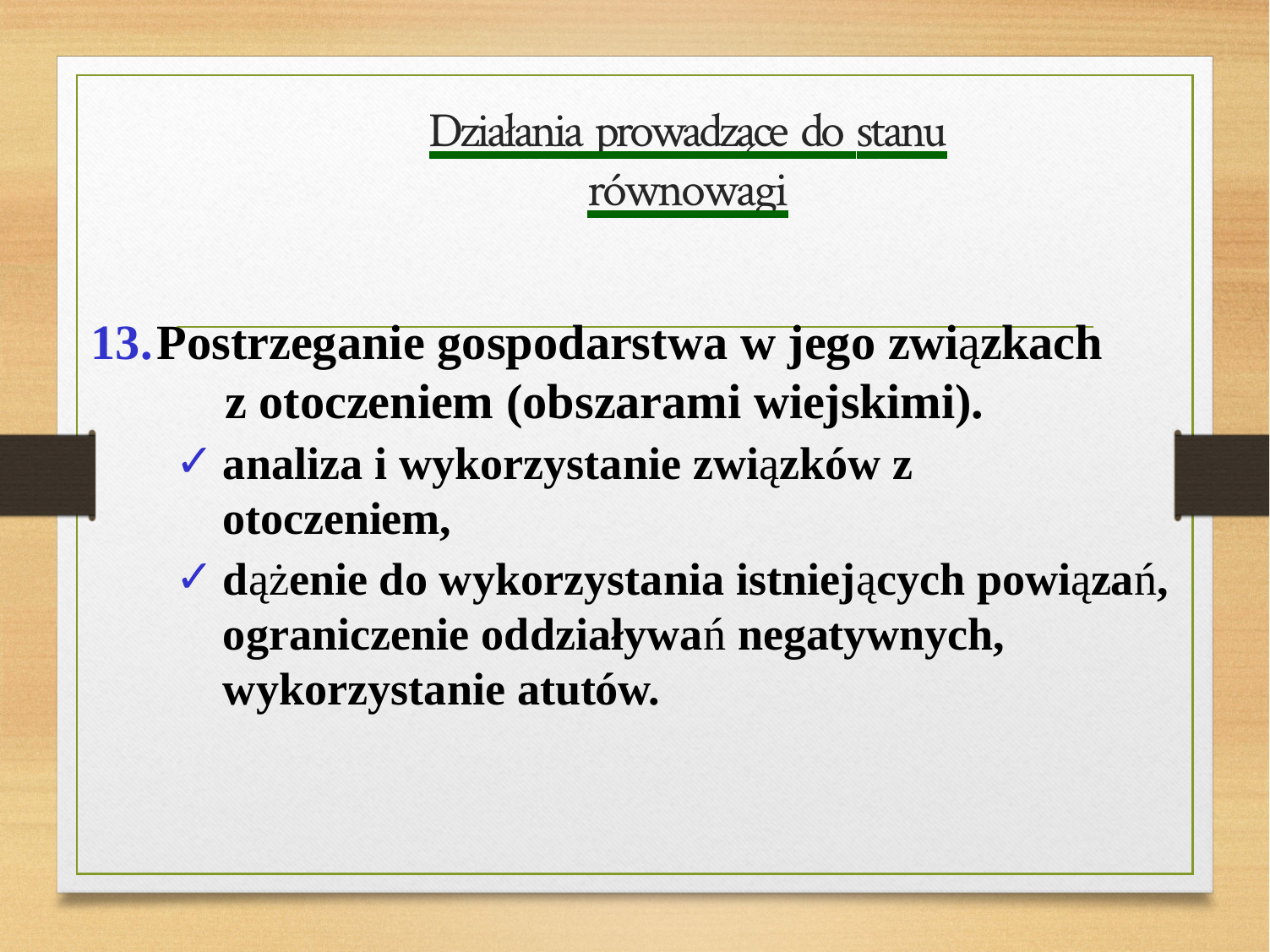

# Działania prowadzące do stanu równowagi
Postrzeganie gospodarstwa w jego związkach 	z otoczeniem (obszarami wiejskimi).
analiza i wykorzystanie związków z otoczeniem,
dążenie do wykorzystania istniejących powiązań, ograniczenie oddziaływań negatywnych, wykorzystanie atutów.